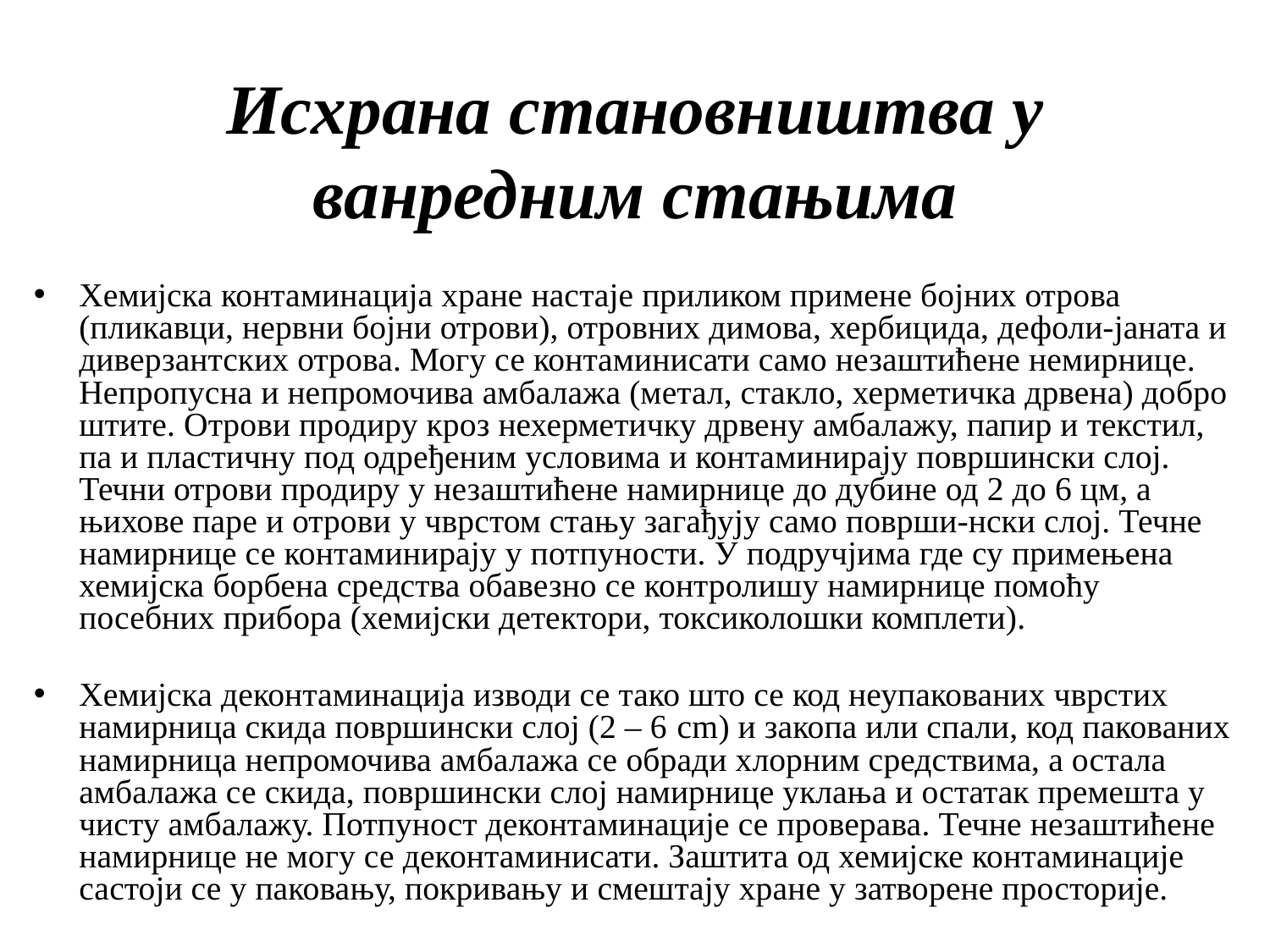

# Исхрана становништва у ванредним стањима
Хемијска контаминација хране настаје приликом примене бојних отрова (пликавци, нервни бојни отрови), отровних димова, хербицида, дефоли-јаната и диверзантских отрова. Могу се контаминисати само незаштићене немирнице. Непропусна и непромочива амбалажа (метал, стакло, херметичка дрвена) добро штите. Отрови продиру кроз нехерметичку дрвену амбалажу, папир и текстил, па и пластичну под одређеним условима и контаминирају површински слој. Течни отрови продиру у незаштићене намирнице до дубине од 2 до 6 цм, а њихове паре и отрови у чврстом стању загађују само површи-нски слој. Течне намирнице се контаминирају у потпуности. У подручјима где су примењена хемијска борбена средства обавезно се контролишу намирнице помоћу посебних прибора (хемијски детектори, токсиколошки комплети).

Хемијска деконтаминација изводи се тако што се код неупакованих чврстих намирница скида површински слој (2 – 6 cm) и закопа или спали, код пакованих намирница непромочива амбалажа се обради хлорним средствима, а остала амбалажа се скида, површински слој намирнице уклања и остатак премешта у чисту амбалажу. Потпуност деконтаминације се проверава. Течне незаштићене намирнице не могу се деконтаминисати. Заштита од хемијске контаминације састоји се у паковању, покривању и смештају хране у затворене просторије.